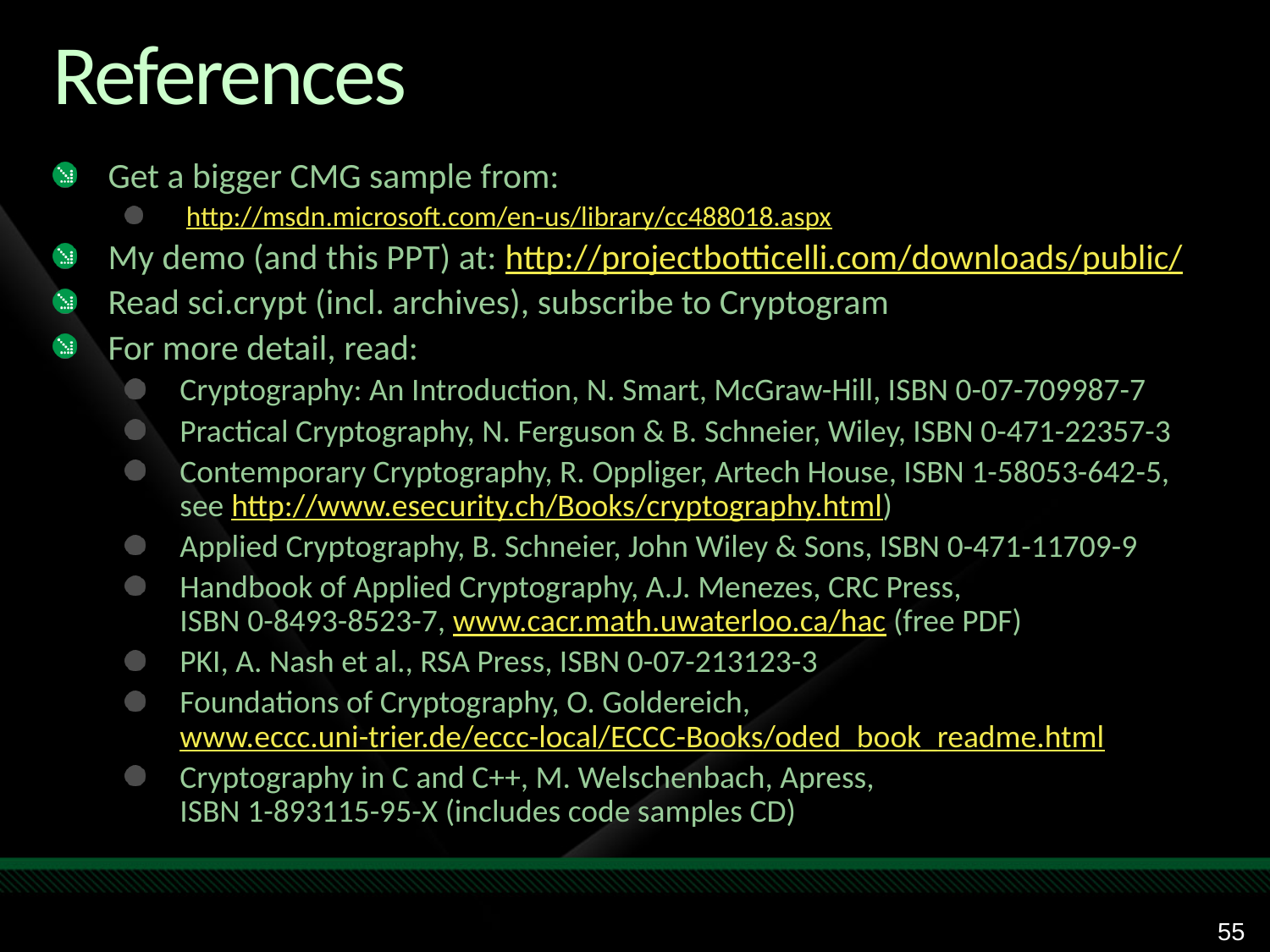

# References
Get a bigger CMG sample from:
 http://msdn.microsoft.com/en-us/library/cc488018.aspx
My demo (and this PPT) at: http://projectbotticelli.com/downloads/public/
Read sci.crypt (incl. archives), subscribe to Cryptogram
For more detail, read:
Cryptography: An Introduction, N. Smart, McGraw-Hill, ISBN 0-07-709987-7
Practical Cryptography, N. Ferguson & B. Schneier, Wiley, ISBN 0-471-22357-3
Contemporary Cryptography, R. Oppliger, Artech House, ISBN 1-58053-642-5, see http://www.esecurity.ch/Books/cryptography.html)
Applied Cryptography, B. Schneier, John Wiley & Sons, ISBN 0-471-11709-9
Handbook of Applied Cryptography, A.J. Menezes, CRC Press,
ISBN 0-8493-8523-7, www.cacr.math.uwaterloo.ca/hac (free PDF)
PKI, A. Nash et al., RSA Press, ISBN 0-07-213123-3
Foundations of Cryptography, O. Goldereich,
www.eccc.uni-trier.de/eccc-local/ECCC-Books/oded_book_readme.html
Cryptography in C and C++, M. Welschenbach, Apress,
ISBN 1-893115-95-X (includes code samples CD)